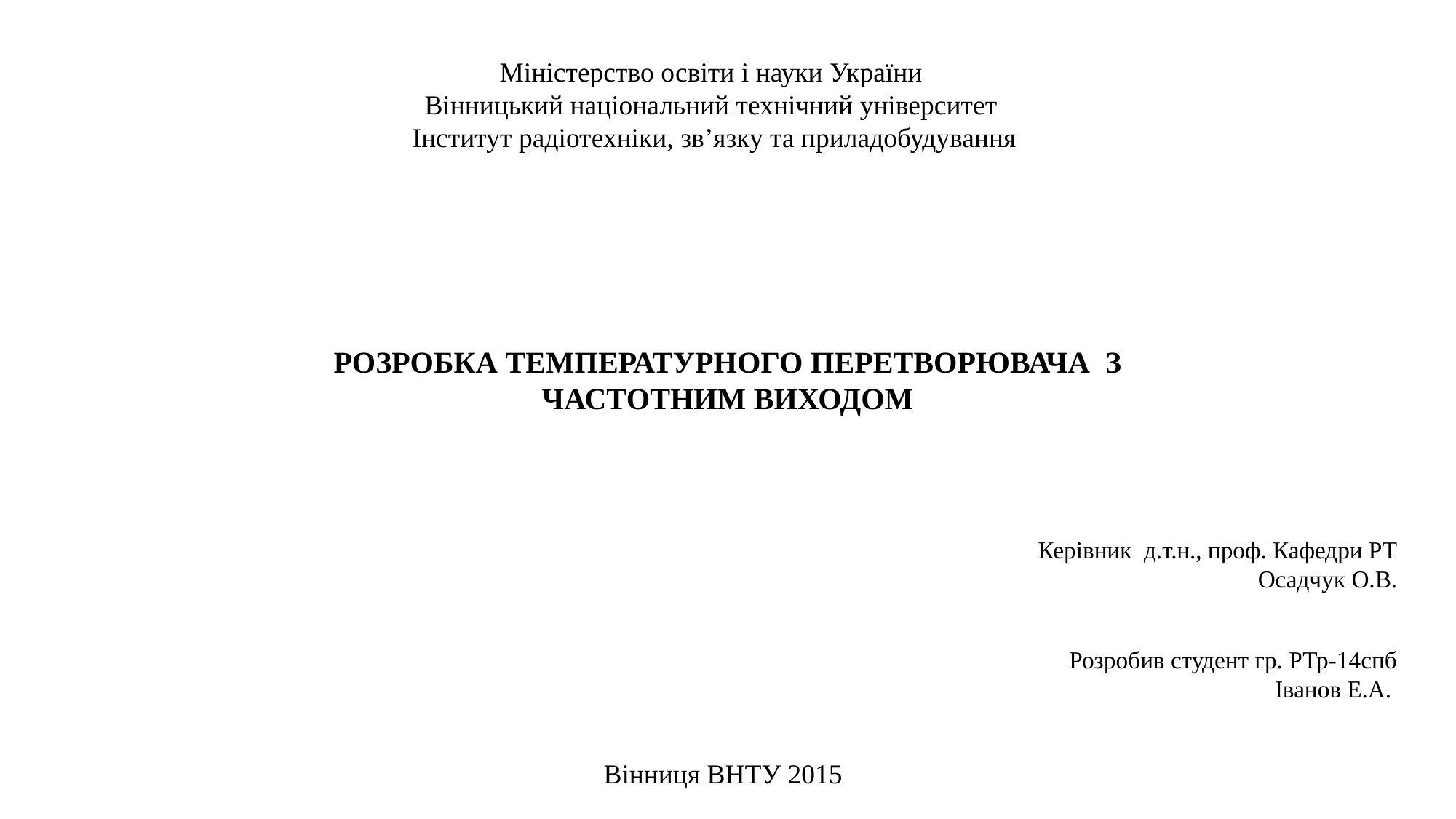

Міністерство освіти і науки України
Вінницький національний технічний університет
Інститут радіотехніки, зв’язку та приладобудування

РОЗРОБКА ТЕМПЕРАТУРНОГО ПЕРЕТВОРЮВАЧА  З ЧАСТОТНИМ ВИХОДОМ
Керівник  д.т.н., проф. Кафедри РТ
Осадчук О.В.
Розробив студент гр. РТр-14спб
Іванов Е.А.
Вінниця ВНТУ 2015